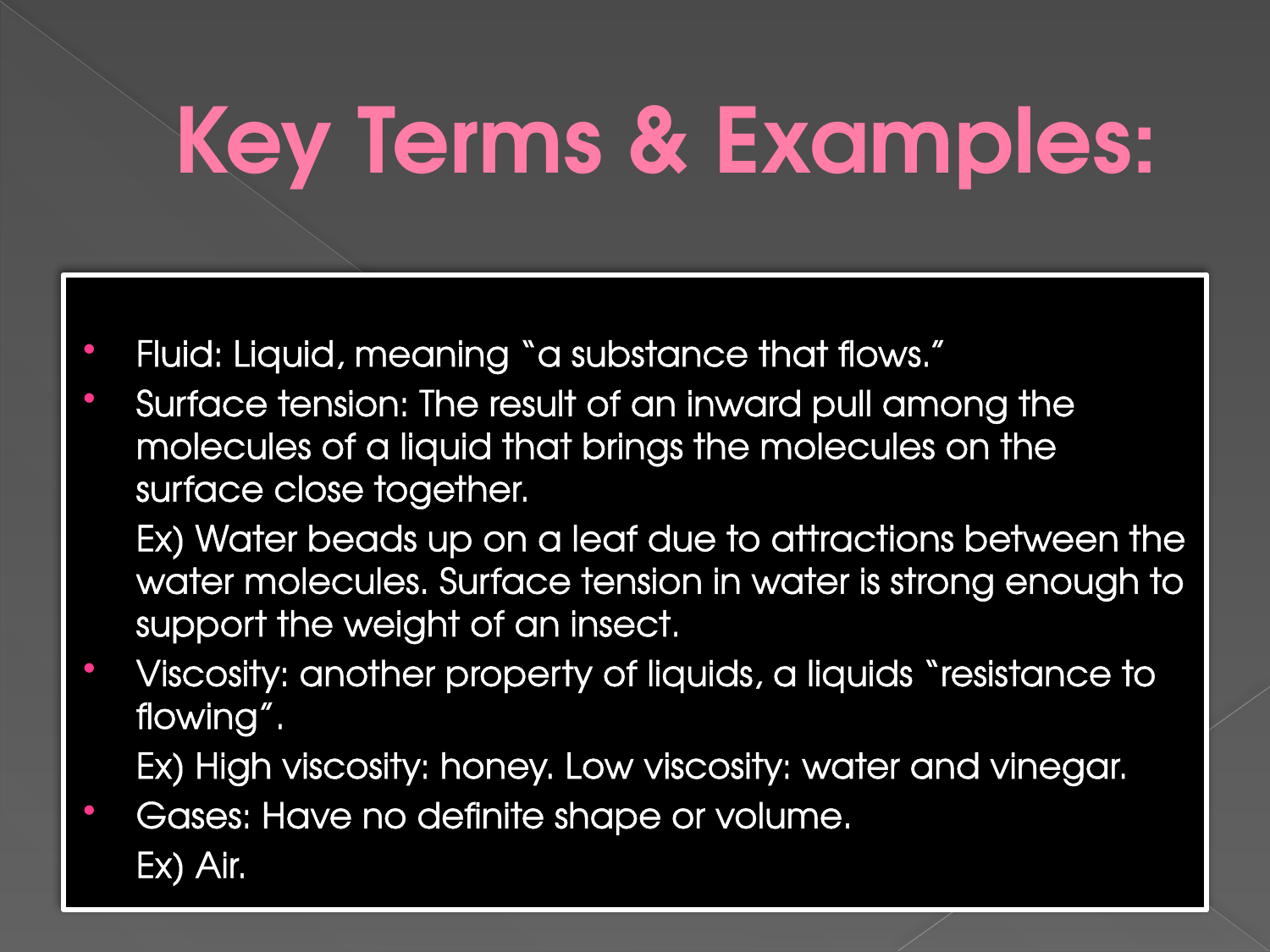

# Key Terms & Examples:

Fluid: Liquid, meaning “a substance that flows.”
Surface tension: The result of an inward pull among the molecules of a liquid that brings the molecules on the surface close together.
	Ex) Water beads up on a leaf due to attractions between the water molecules. Surface tension in water is strong enough to support the weight of an insect.
Viscosity: another property of liquids, a liquids “resistance to flowing”.
	Ex) High viscosity: honey. Low viscosity: water and vinegar.
Gases: Have no definite shape or volume.
	Ex) Air.